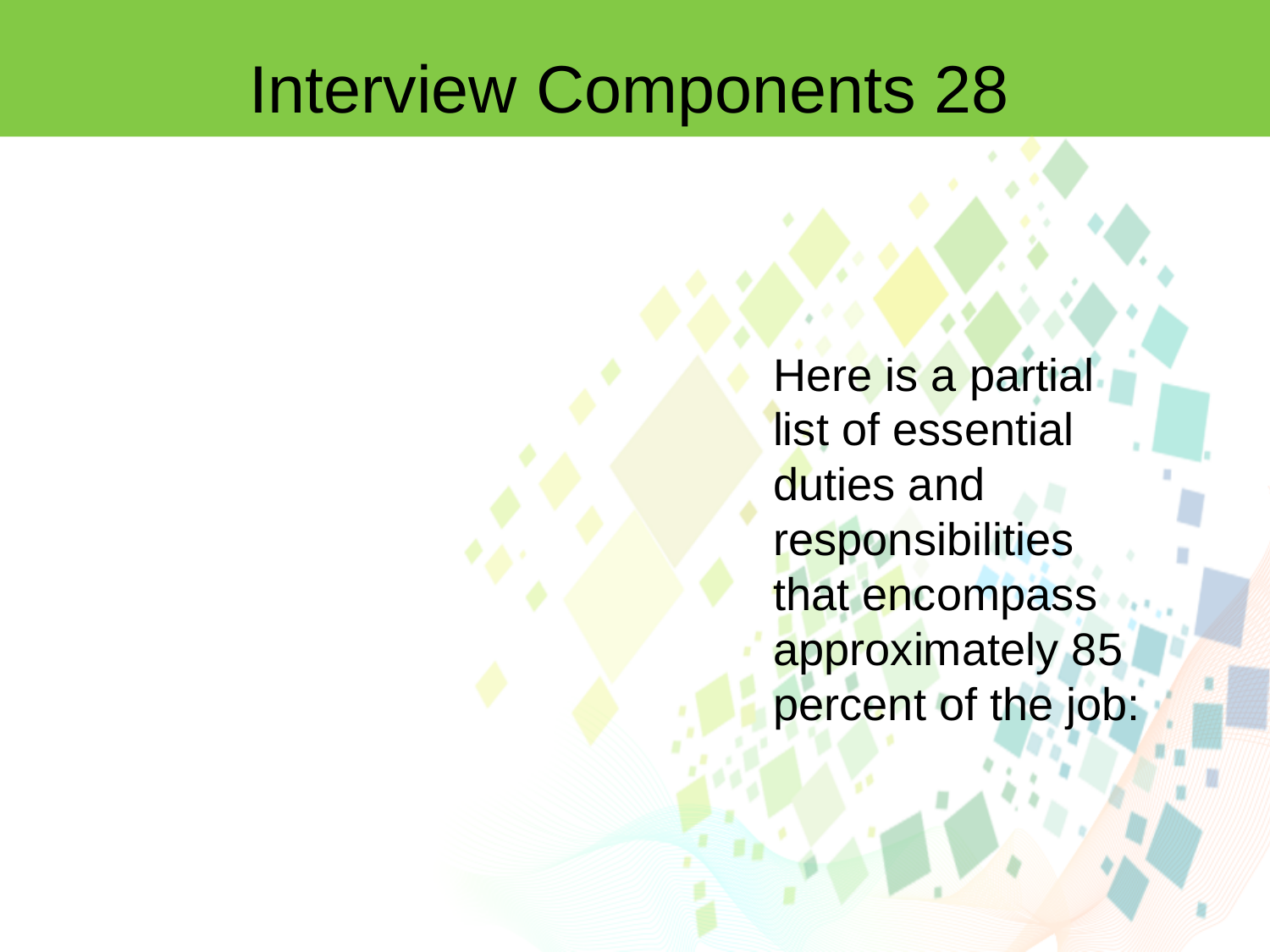

Interview Components 28
Here is a partial list of essential duties and responsibilities
that encompass approximately 85 percent of the job: